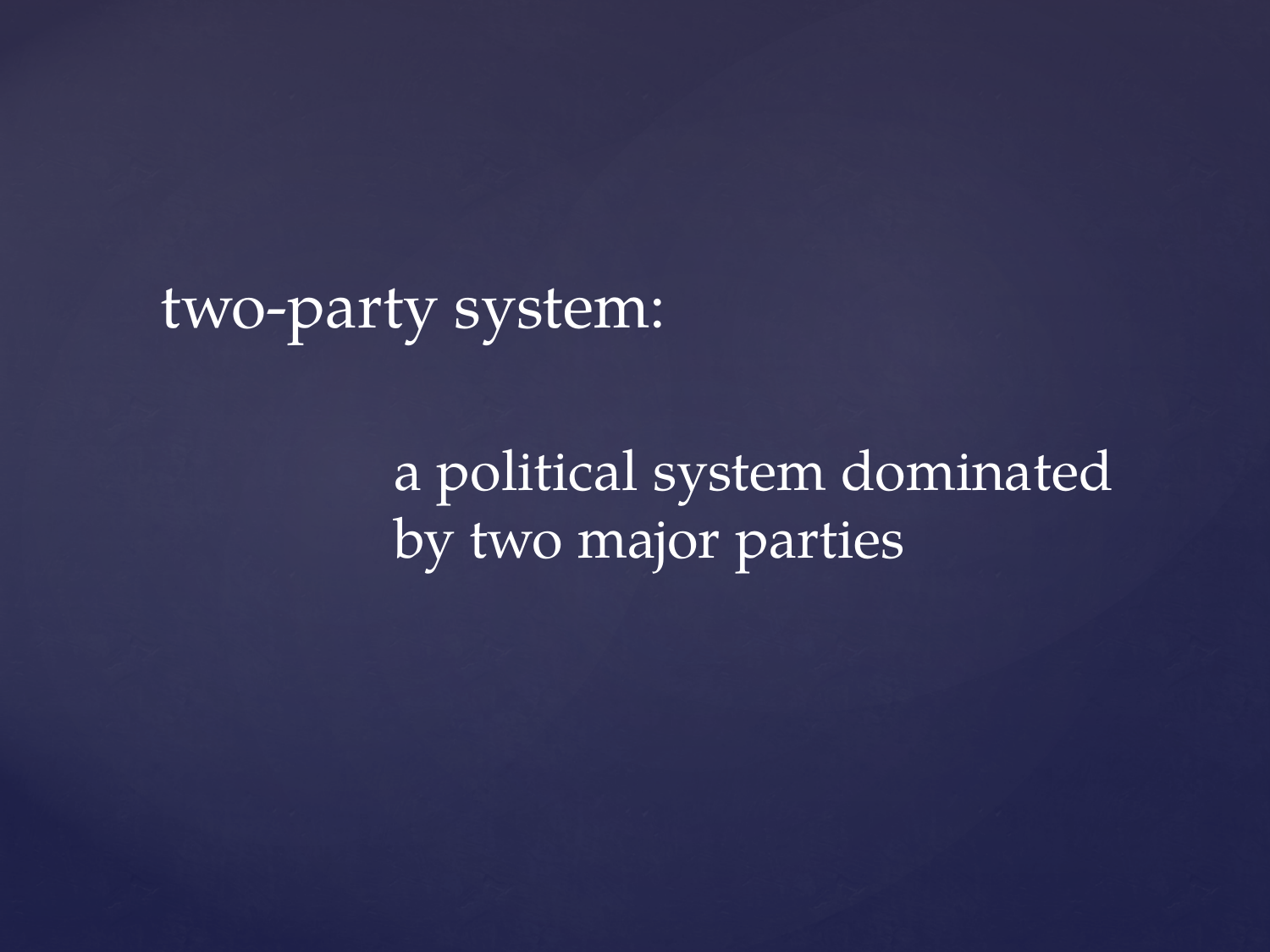

two-party system:

a political system dominated by two major parties